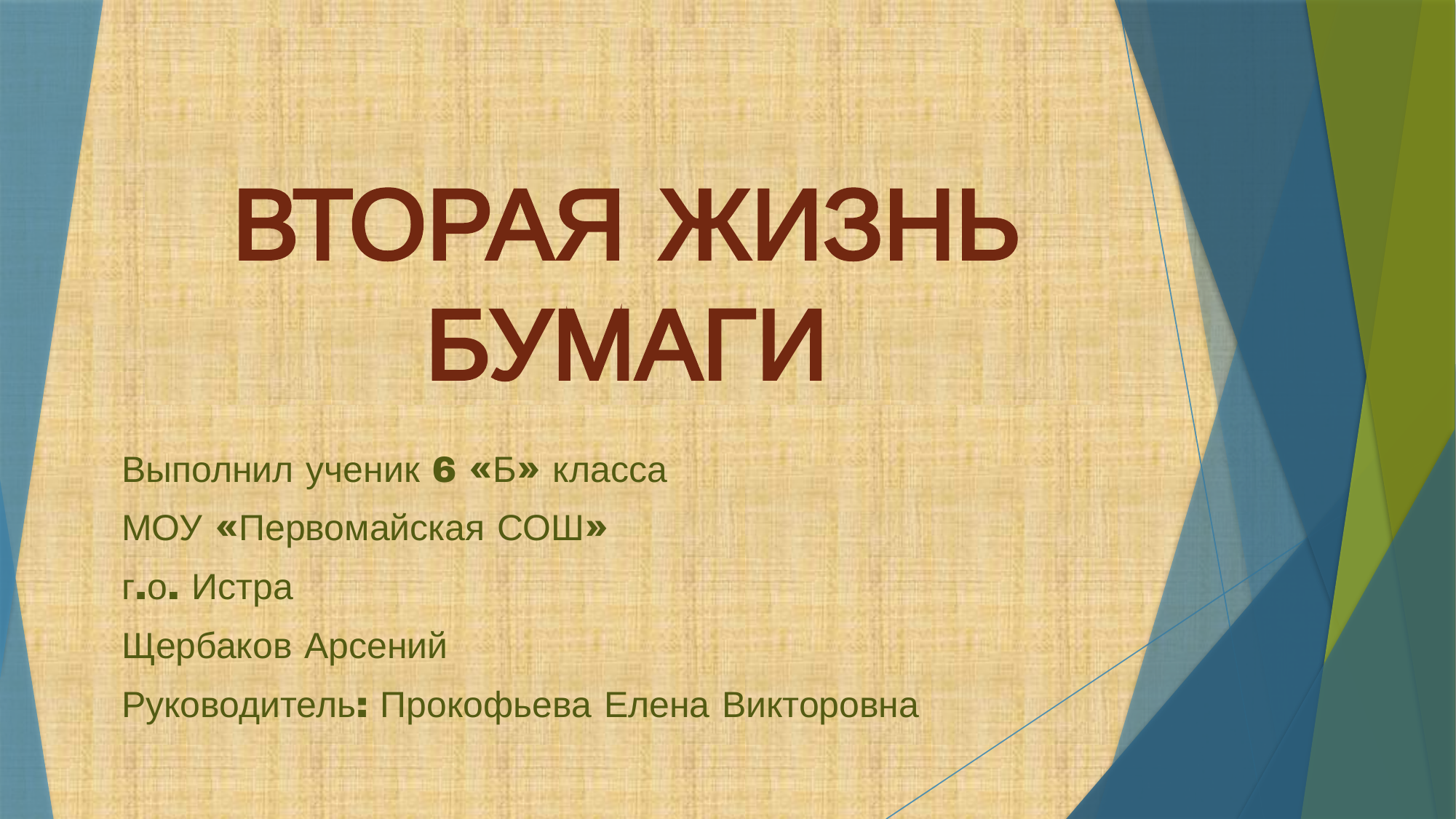

# ВТОРАЯ ЖИЗНЬ БУМАГИ
Выполнил ученик 6 «Б» класса
МОУ «Первомайская СОШ»
г.о. Истра
Щербаков Арсений
Руководитель: Прокофьева Елена Викторовна